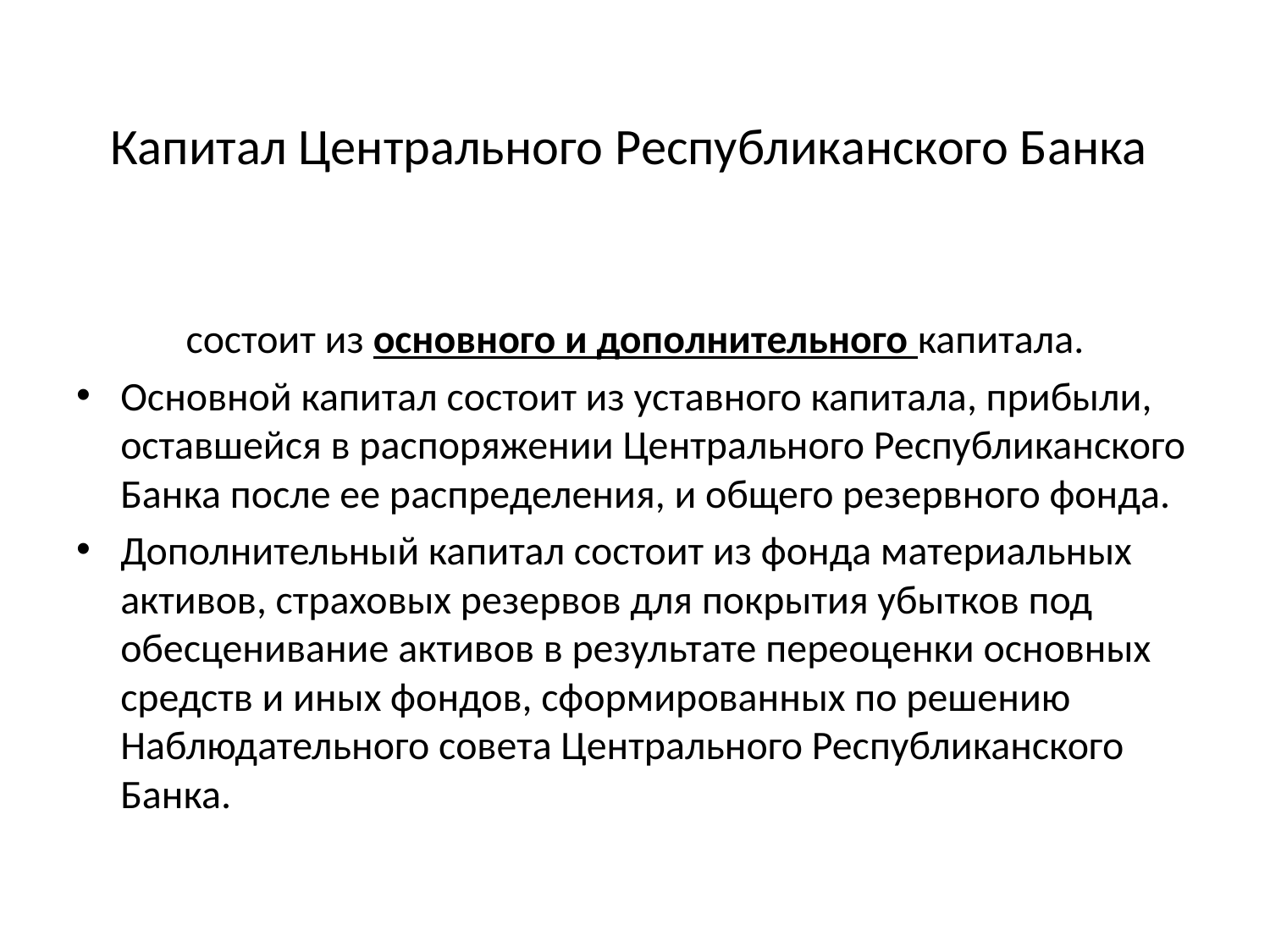

# Капитал Центрального Республиканского Банка
состоит из основного и дополнительного капитала.
Основной капитал состоит из уставного капитала, прибыли, оставшейся в распоряжении Центрального Республиканского Банка после ее распределения, и общего резервного фонда.
Дополнительный капитал состоит из фонда материальных активов, страховых резервов для покрытия убытков под обесценивание активов в результате переоценки основных средств и иных фондов, сформированных по решению Наблюдательного совета Центрального Республиканского Банка.